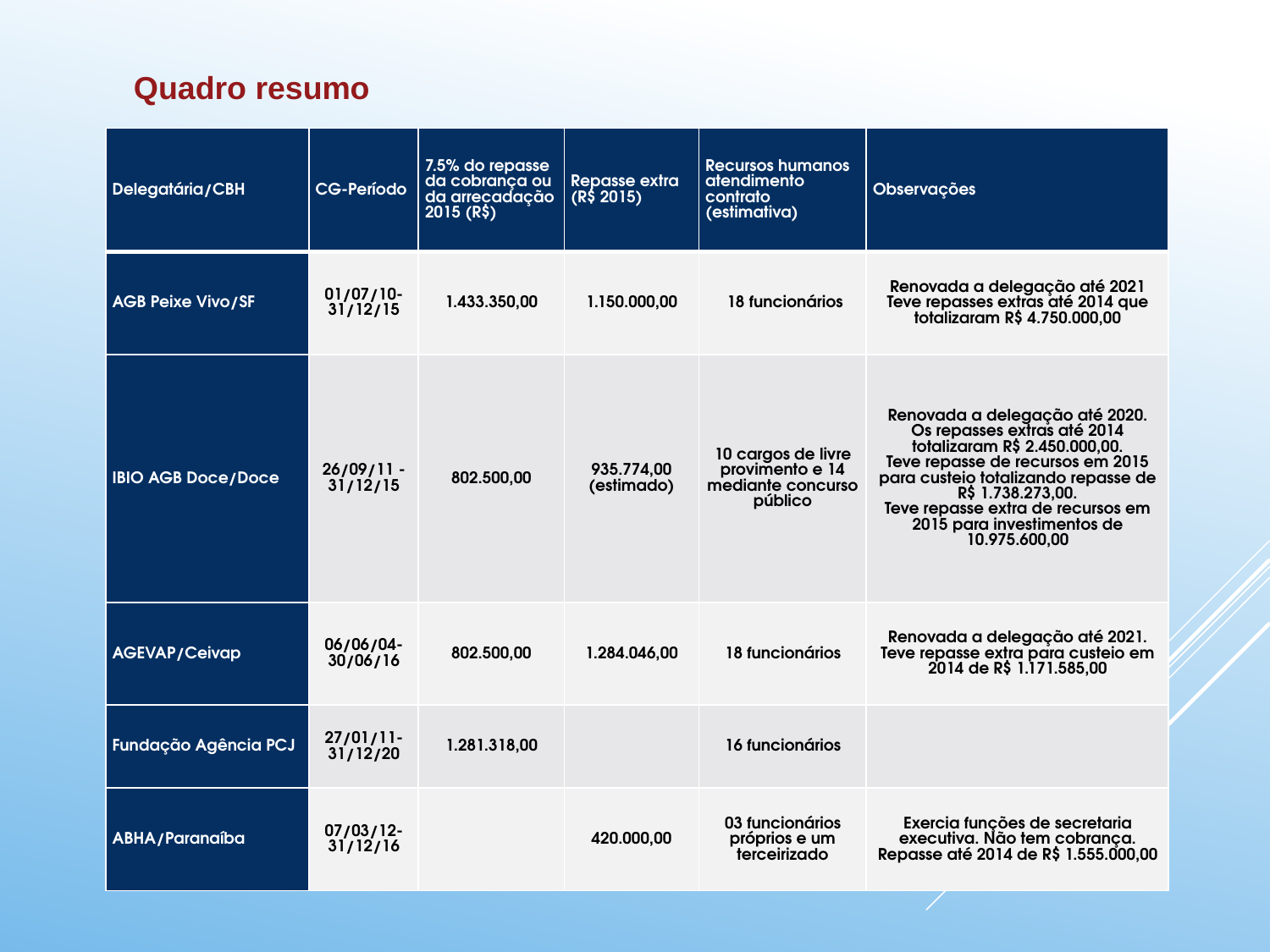

Quadro resumo
| Delegatária/CBH | CG-Período | 7.5% do repasse da cobrança ou da arrecadação 2015 (R$) | Repasse extra (R$ 2015) | Recursos humanos atendimento contrato (estimativa) | Observações |
| --- | --- | --- | --- | --- | --- |
| AGB Peixe Vivo/SF | 01/07/10-31/12/15 | 1.433.350,00 | 1.150.000,00 | 18 funcionários | Renovada a delegação até 2021 Teve repasses extras até 2014 que totalizaram R$ 4.750.000,00 |
| IBIO AGB Doce/Doce | 26/09/11 -31/12/15 | 802.500,00 | 935.774,00 (estimado) | 10 cargos de livre provimento e 14 mediante concurso público | Renovada a delegação até 2020. Os repasses extras até 2014 totalizaram R$ 2.450.000,00. Teve repasse de recursos em 2015 para custeio totalizando repasse de R$ 1.738.273,00. Teve repasse extra de recursos em 2015 para investimentos de 10.975.600,00 |
| AGEVAP/Ceivap | 06/06/04-30/06/16 | 802.500,00 | 1.284.046,00 | 18 funcionários | Renovada a delegação até 2021. Teve repasse extra para custeio em 2014 de R$ 1.171.585,00 |
| Fundação Agência PCJ | 27/01/11-31/12/20 | 1.281.318,00 |  | 16 funcionários |  |
| ABHA/Paranaíba | 07/03/12-31/12/16 |  | 420.000,00 | 03 funcionários próprios e um terceirizado | Exercia funções de secretaria executiva. Não tem cobrança. Repasse até 2014 de R$ 1.555.000,00 |